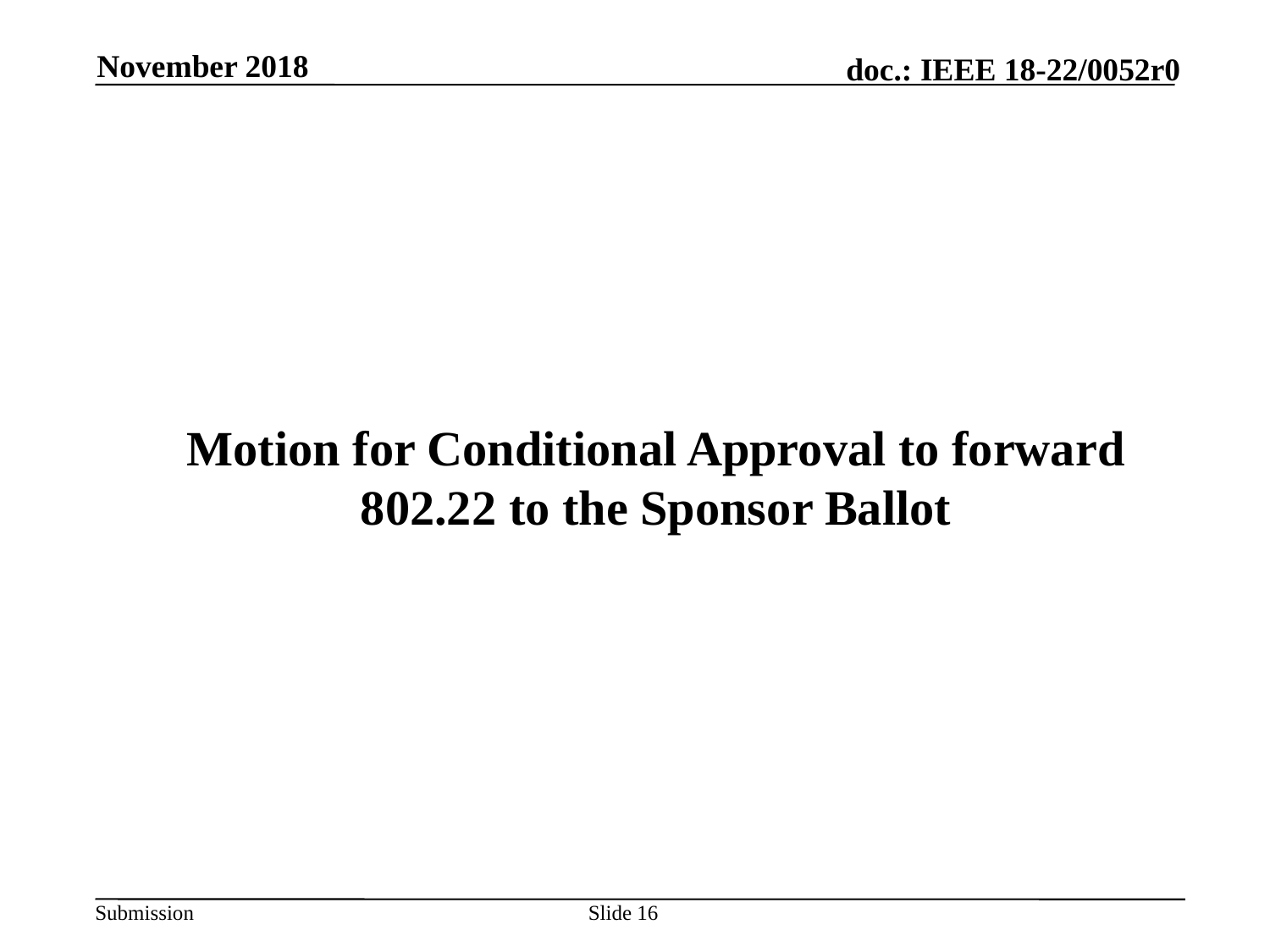

November 2018
# Motion for Conditional Approval to forward 802.22 to the Sponsor Ballot
Slide 16